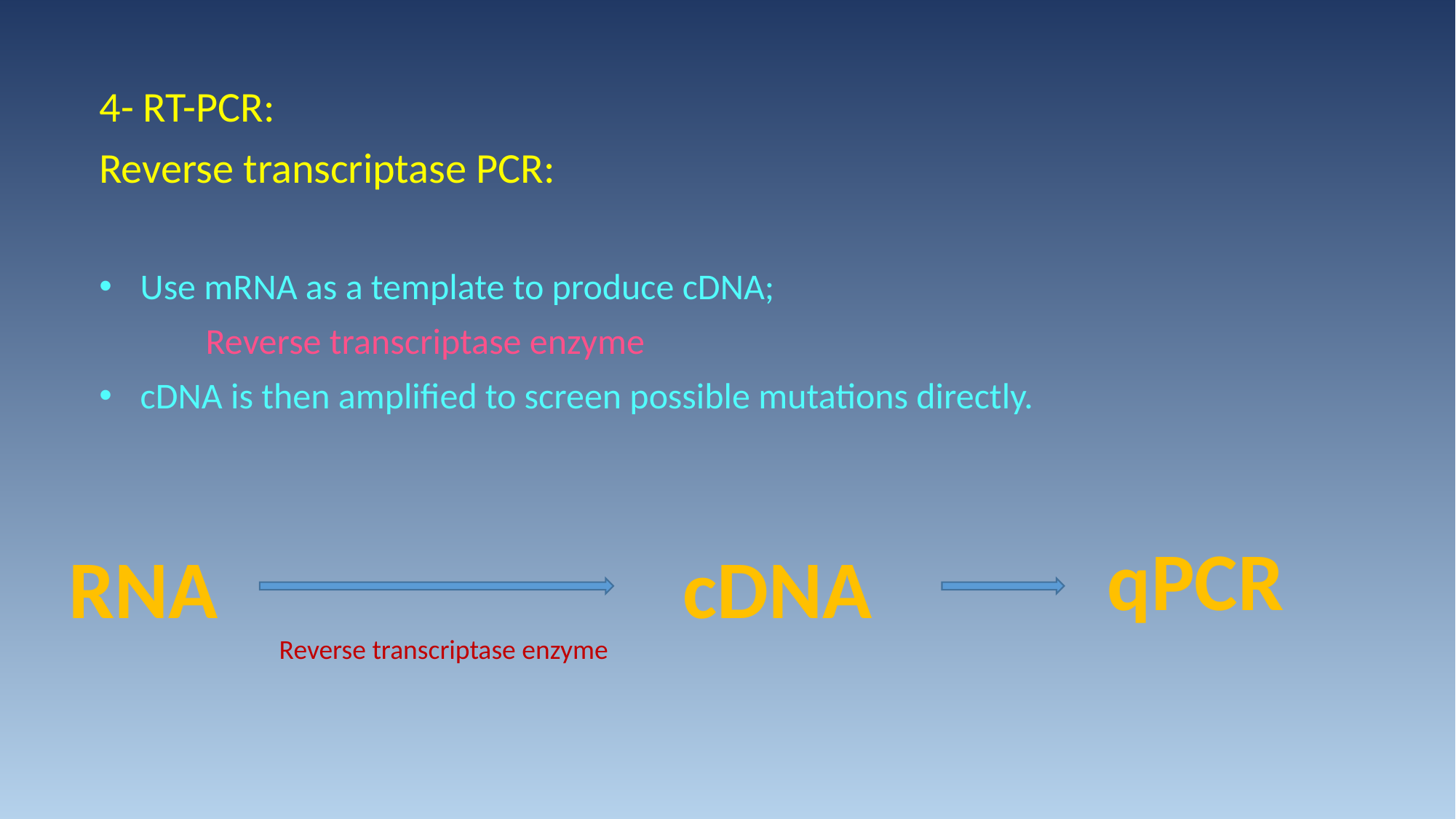

4- RT-PCR:
Reverse transcriptase PCR:

Use mRNA as a template to produce cDNA;
             Reverse transcriptase enzyme
cDNA is then amplified to screen possible mutations directly.

qPCR
RNA
cDNA

Reverse transcriptase enzyme